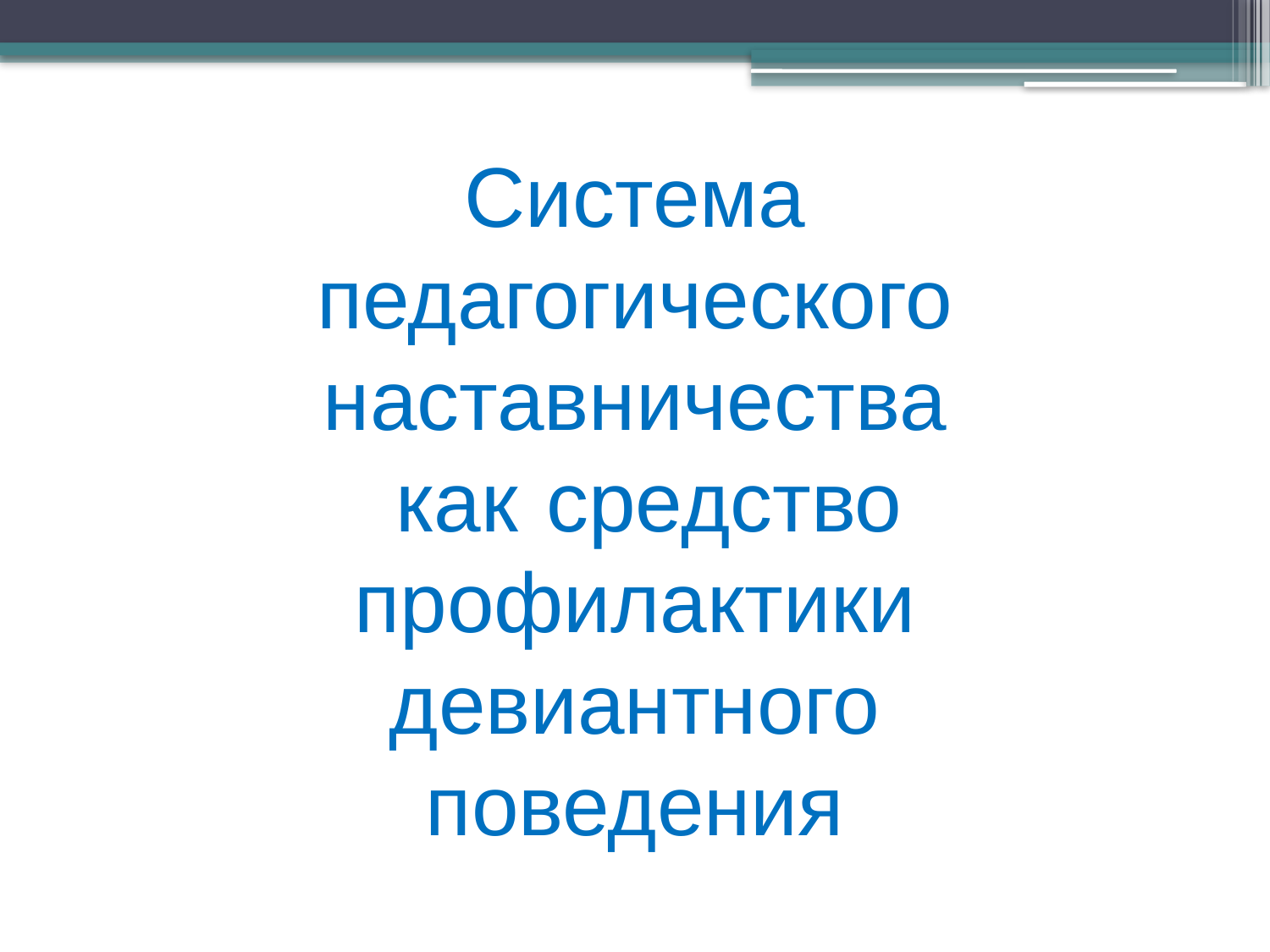

Система педагогического наставничества
 как средство профилактики девиантного поведения